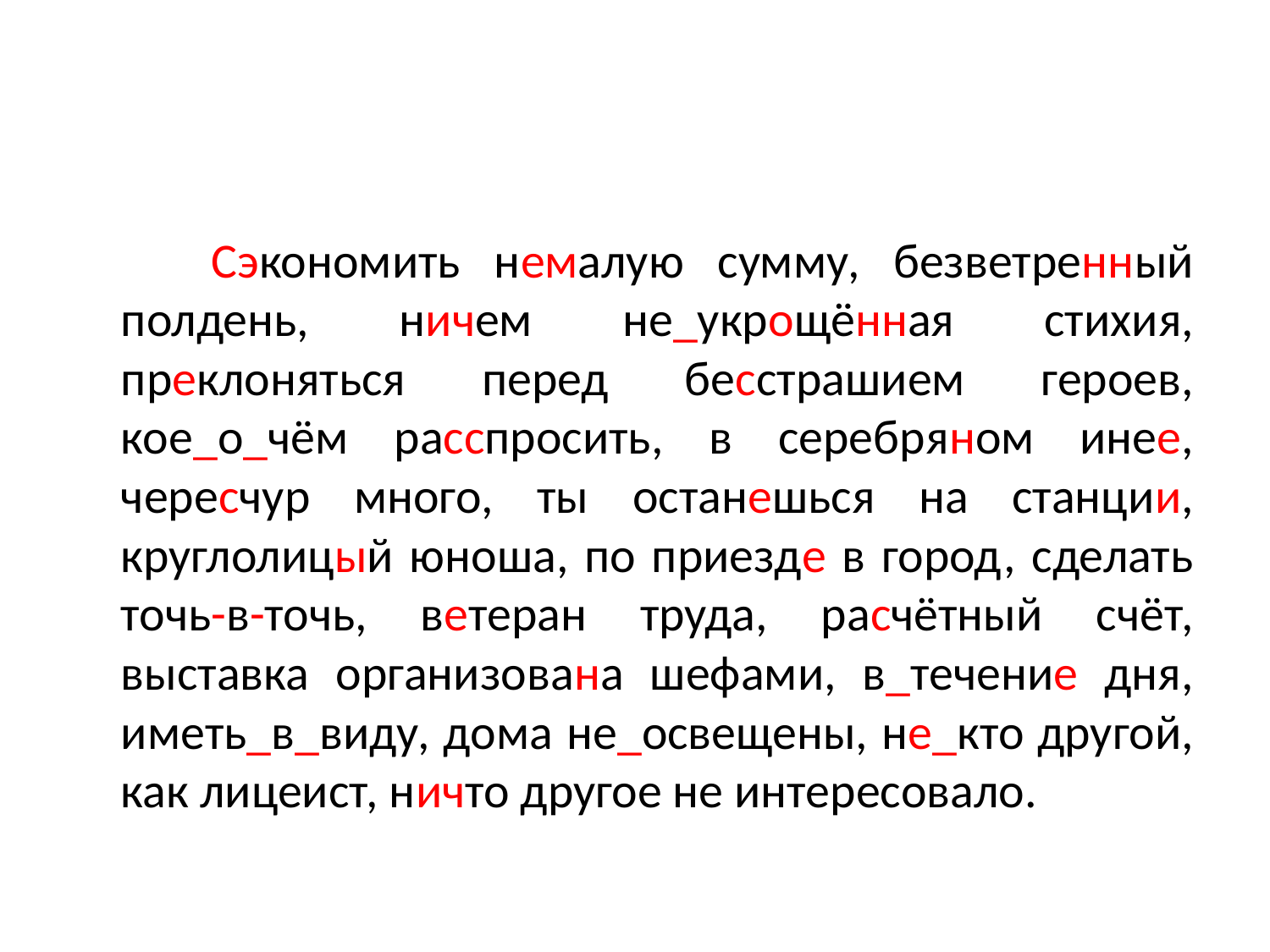

#
    Сэкономить немалую сумму, безветренный полдень, ничем не_укрощённая стихия, преклоняться перед бесстрашием героев, кое_о_чём расспросить, в серебряном инее, чересчур много, ты останешься на станции, круглолицый юноша, по приезде в город, сделать точь-в-точь, ветеран труда, расчётный счёт, выставка организована шефами, в_течение дня, иметь_в_виду, дома не_освещены, не_кто другой, как лицеист, ничто другое не интересовало.